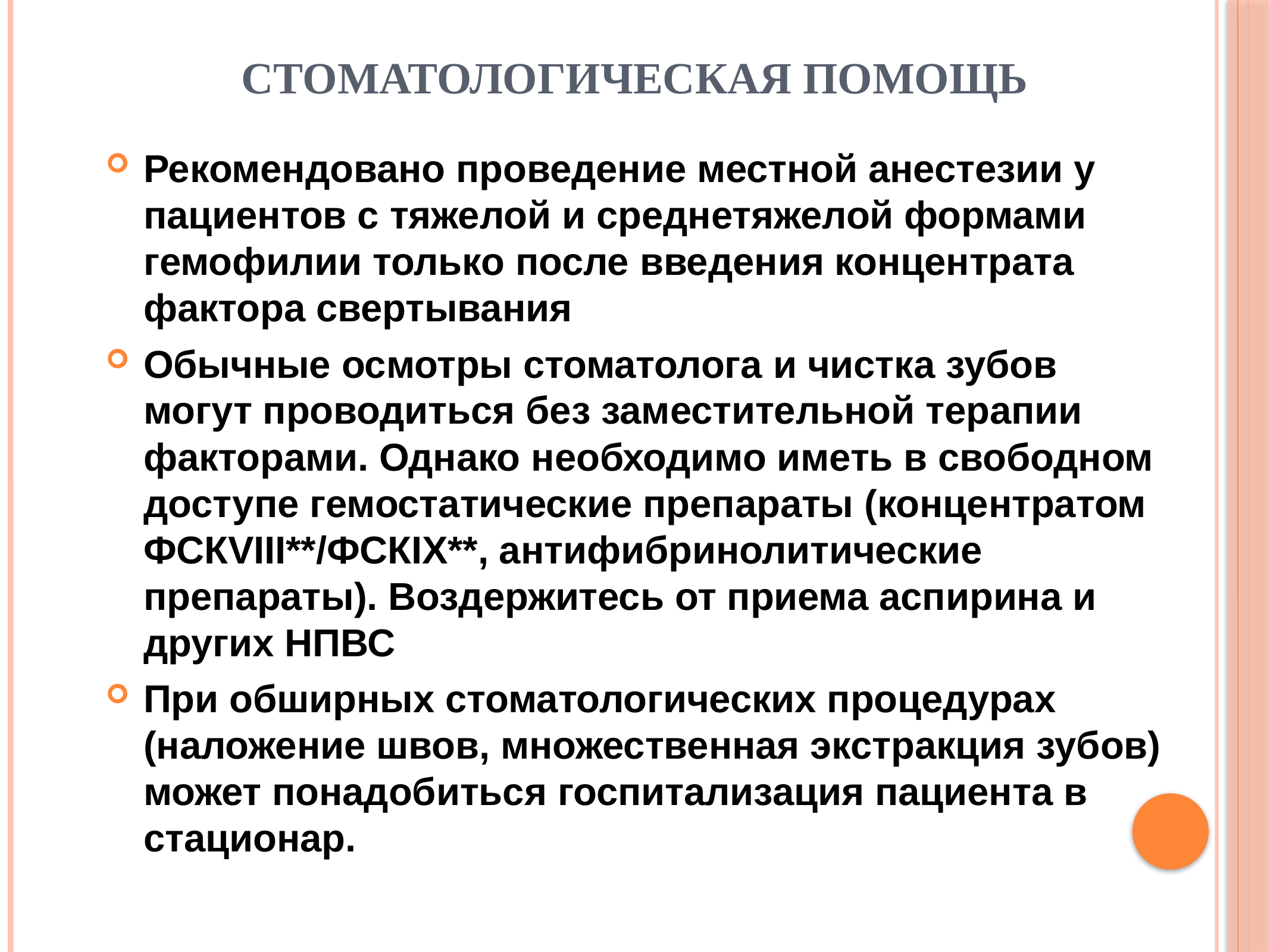

# Стоматологическая помощь
Рекомендовано проведение местной анестезии у пациентов с тяжелой и среднетяжелой формами гемофилии только после введения концентрата фактора свертывания
Обычные осмотры стоматолога и чистка зубов могут проводиться без заместительной терапии факторами. Однако необходимо иметь в свободном доступе гемостатические препараты (концентратом ФСКVIII**/ФСКIX**, антифибринолитические препараты). Воздержитесь от приема аспирина и других НПВС
При обширных стоматологических процедурах (наложение швов, множественная экстракция зубов) может понадобиться госпитализация пациента в стационар.